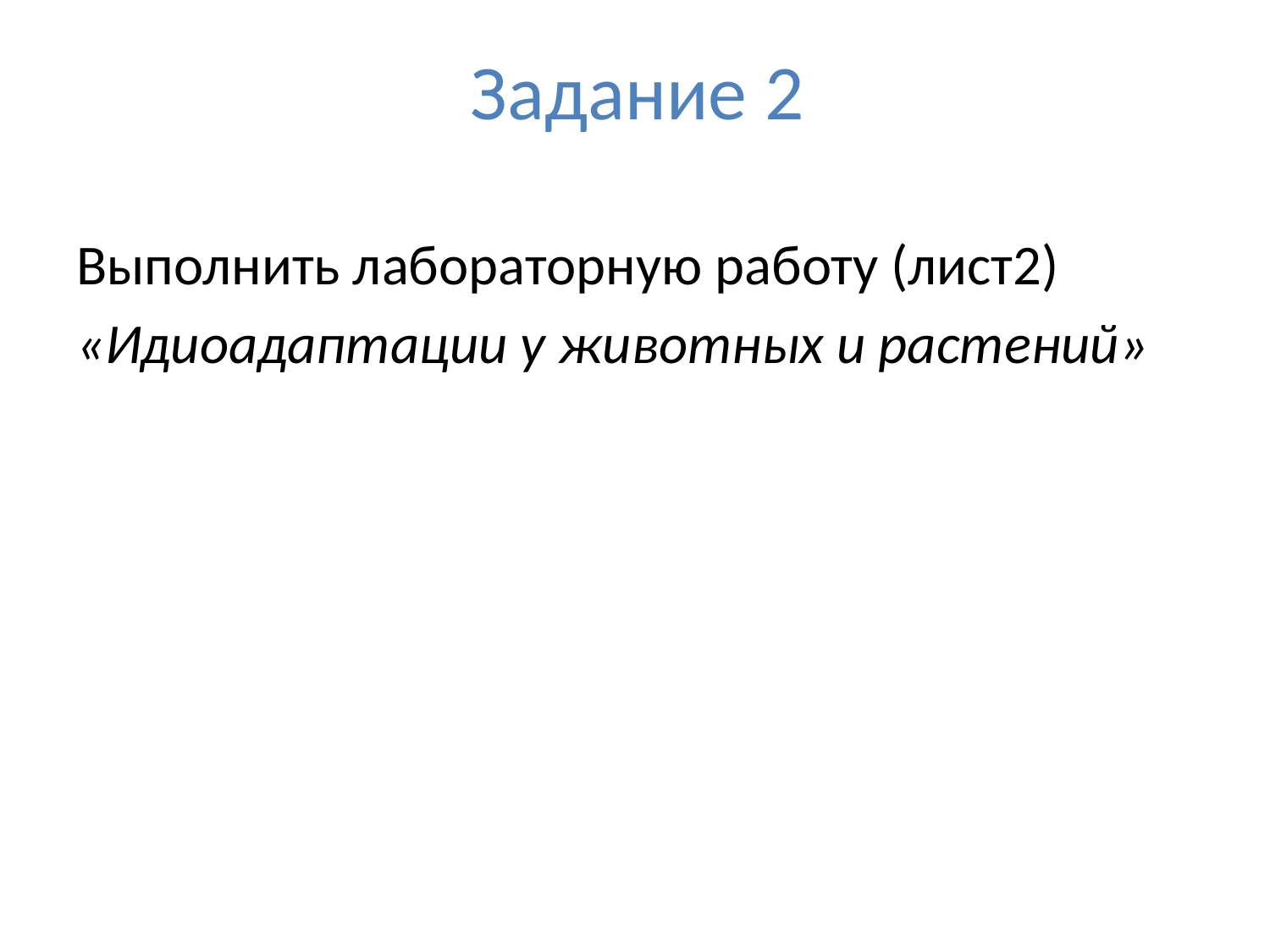

Задание 2
#
Выполнить лабораторную работу (лист2)
«Идиоадаптации у животных и растений»